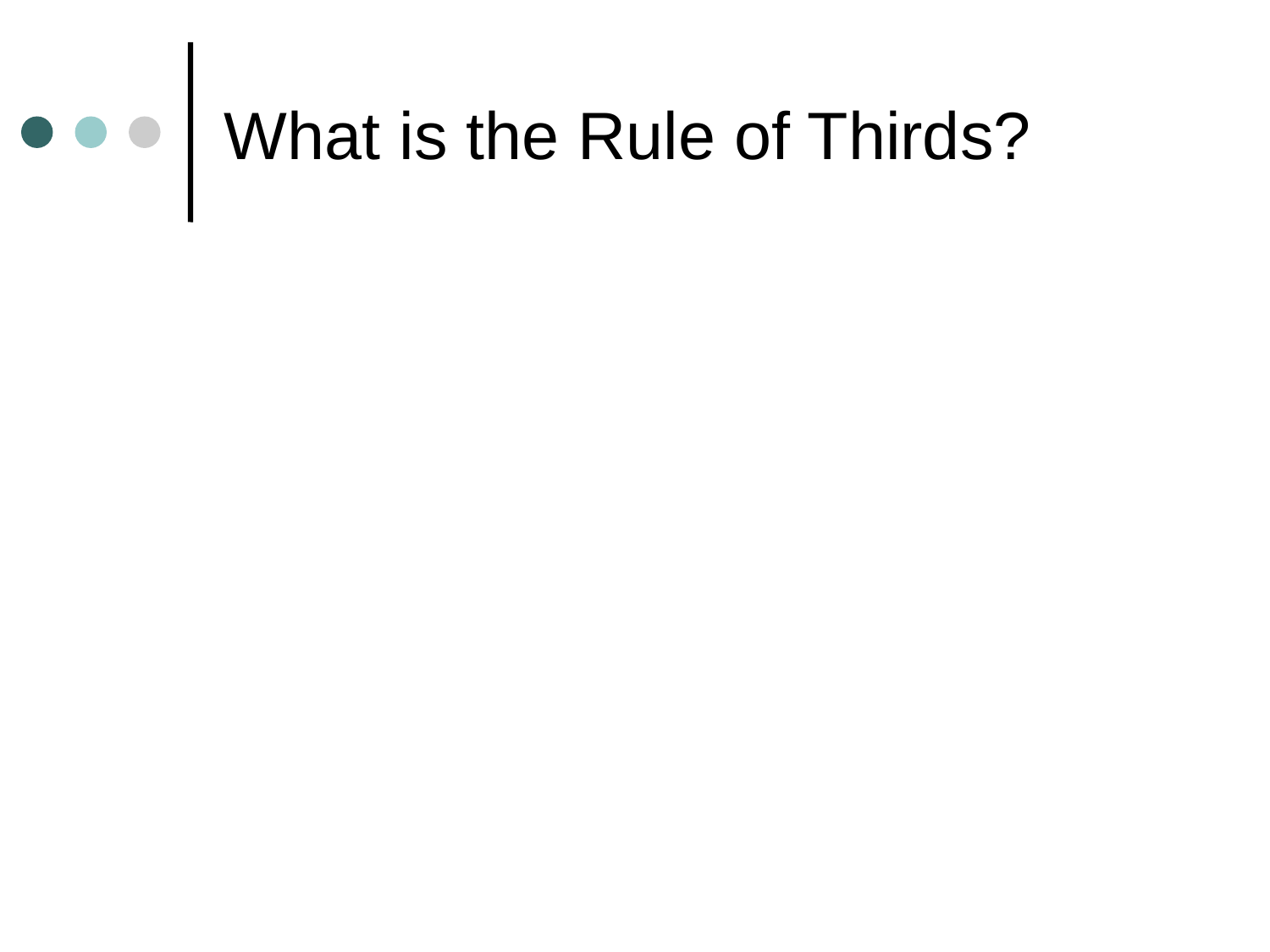

# What is the Rule of Thirds?